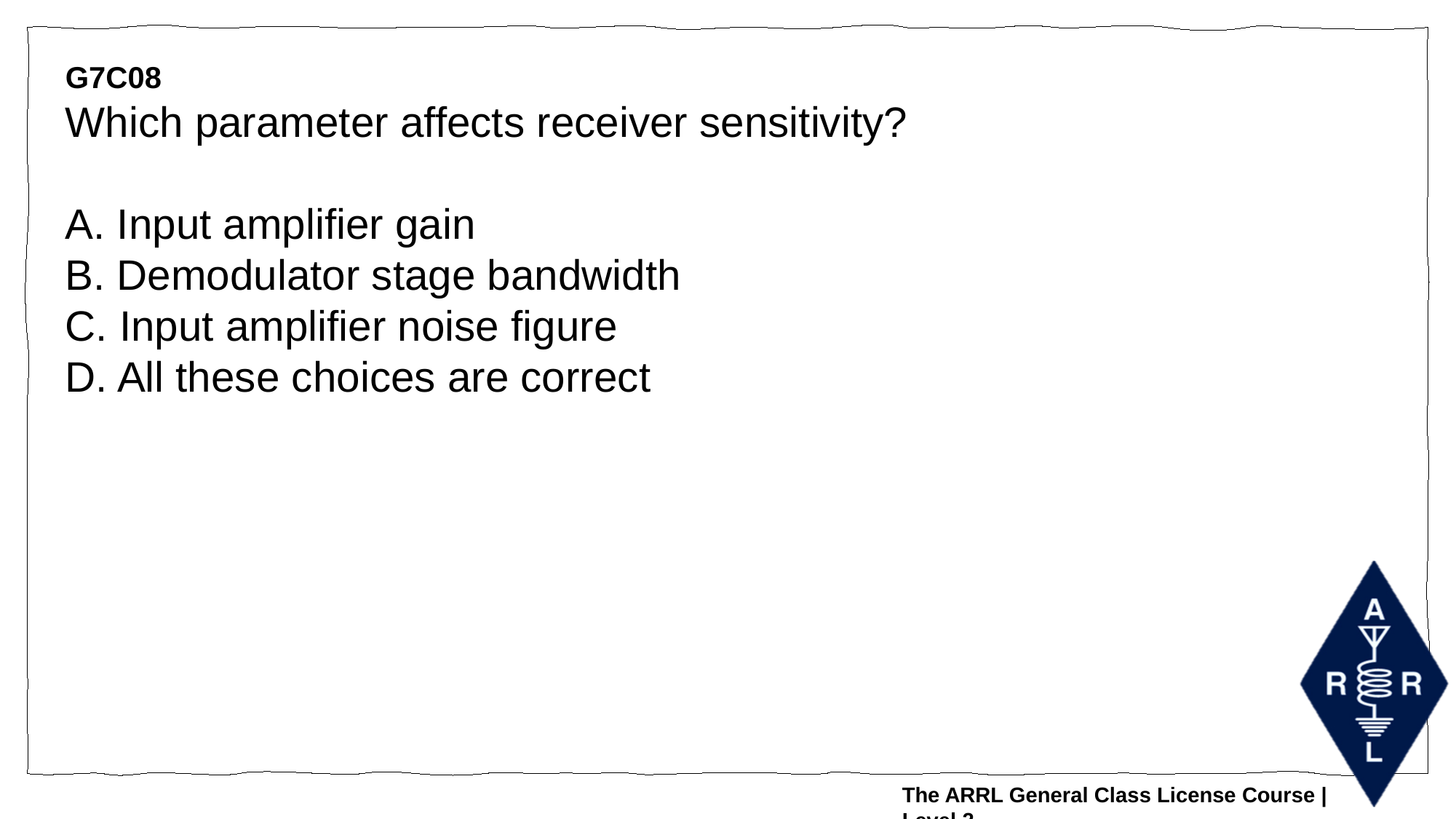

G7C08
Which parameter affects receiver sensitivity?

A. Input amplifier gain
B. Demodulator stage bandwidth
C. Input amplifier noise figure
D. All these choices are correct